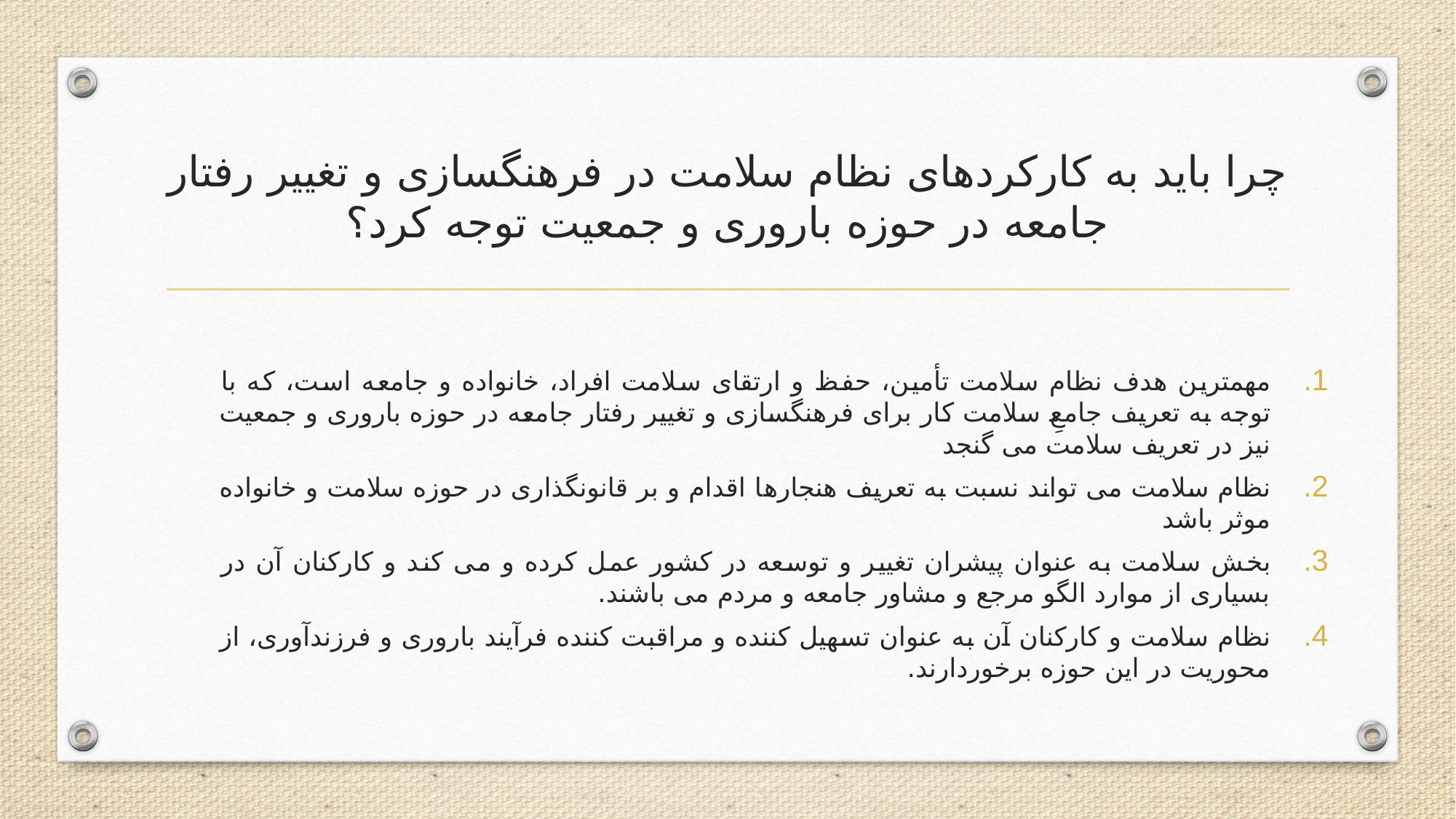

# چرا باید به کارکردهای نظام سلامت در فرهنگسازی و تغییر رفتار جامعه در حوزه باروری و جمعیت توجه کرد؟

مهمترین هدف نظام سلامت تأمین، حفظ و ارتقای سلامت افراد، خانواده و جامعه است، که با توجه به تعریف جامعِ سلامت کار برای فرهنگسازی و تغییر رفتار جامعه در حوزه باروری و جمعیت نیز در تعریف سلامت می گنجد
نظام سلامت می تواند نسبت به تعریف هنجارها اقدام و بر قانونگذاری در حوزه سلامت و خانواده موثر باشد
بخش سلامت به عنوان پیشران تغییر و توسعه در کشور عمل کرده و می کند و کارکنان آن در بسیاری از موارد الگو مرجع و مشاور جامعه و مردم می باشند.
نظام سلامت و کارکنان آن به عنوان تسهیل کننده و مراقبت کننده فرآیند باروری و فرزندآوری، از محوریت در این حوزه برخوردارند.
4